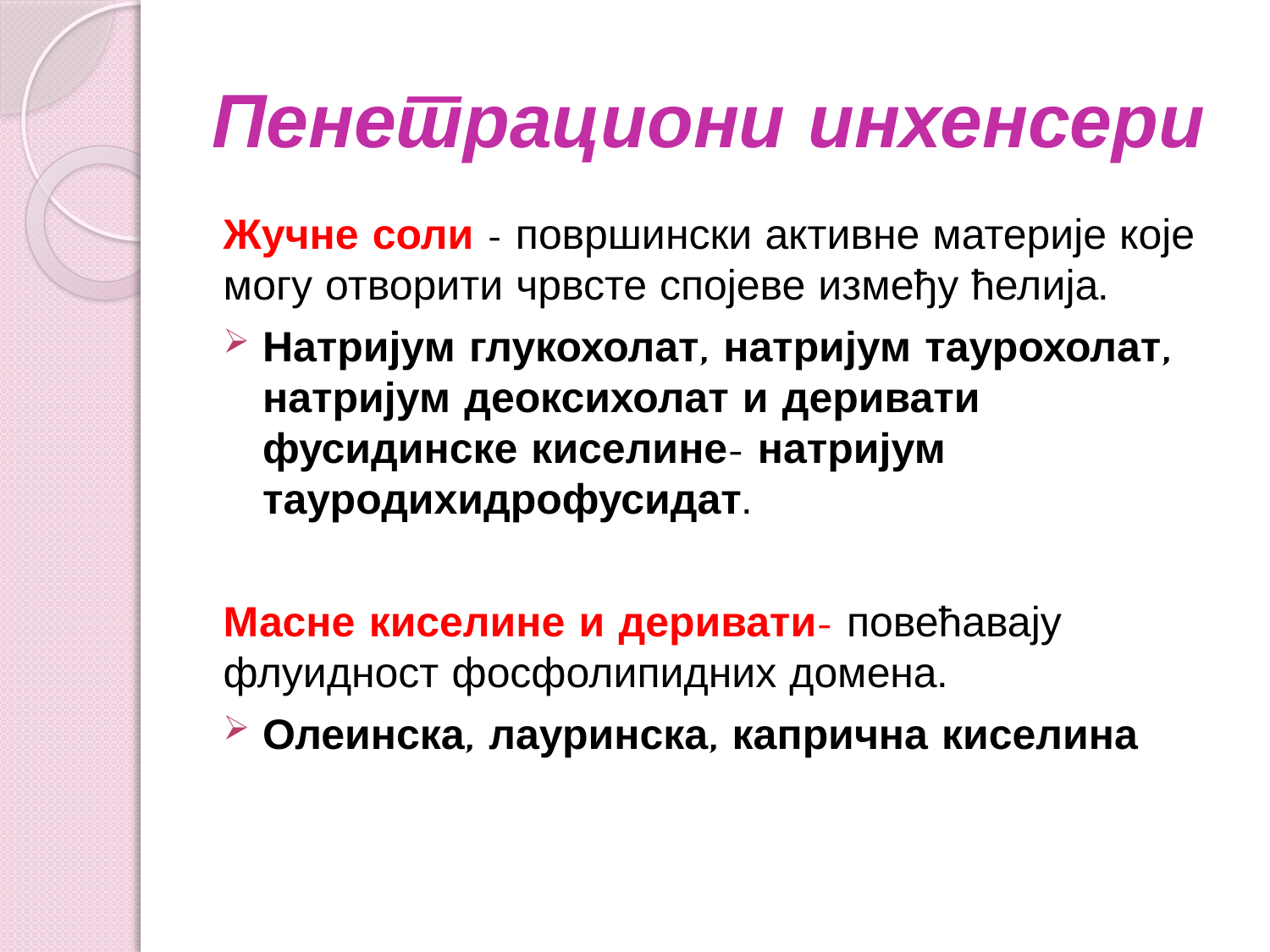

# Пенетрациони инхенсери
Жучне соли - површински активне материје које могу отворити чрвсте спојеве између ћелија.
Натријум глукохолат, натријум таурохолат, натријум деоксихолат и деривати фусидинске киселине- натријум тауродихидрофусидат.

Масне киселине и деривати- повећавају флуидност фосфолипидних домена.
Олеинска, лауринска, капрична киселина